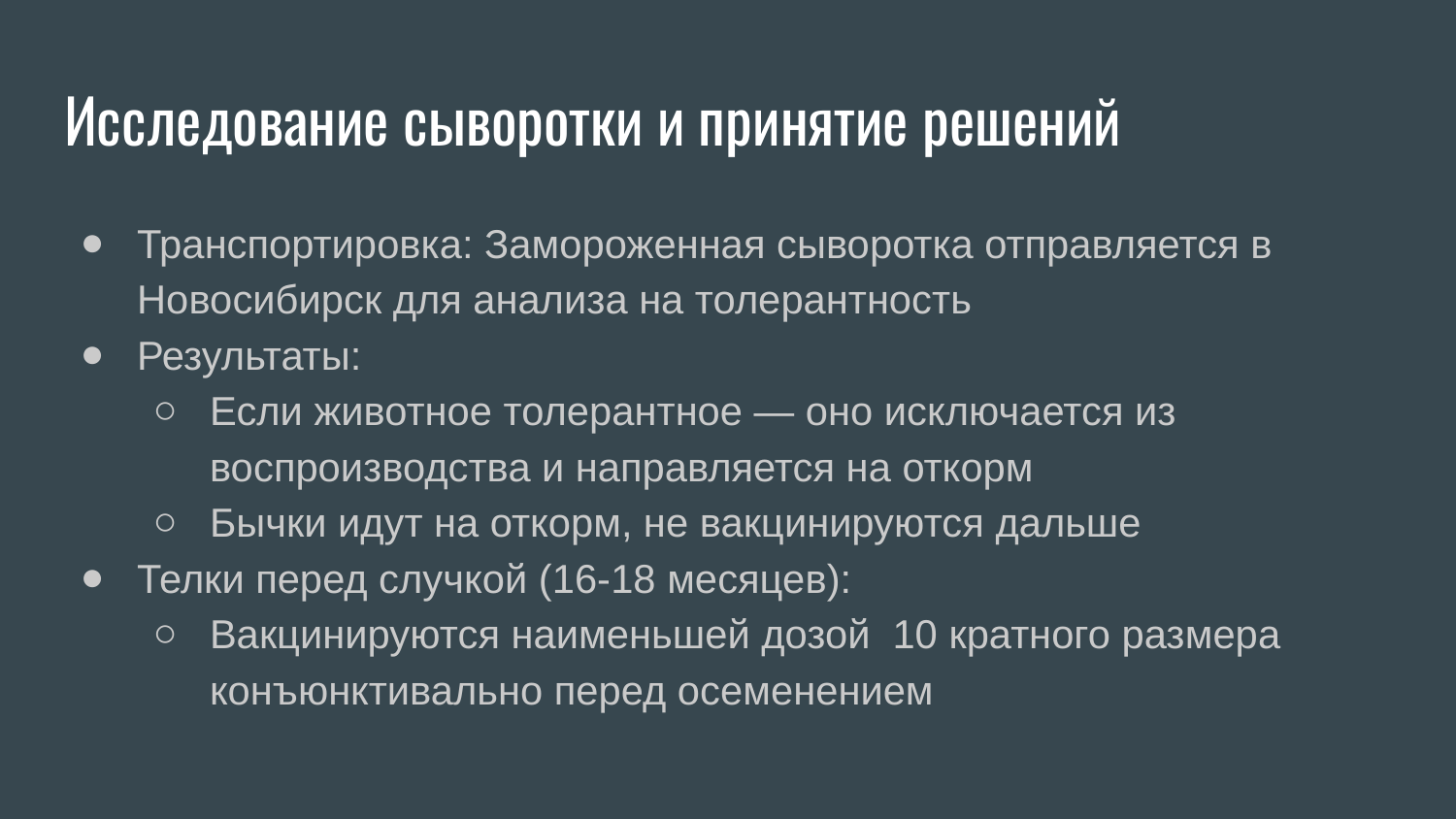

# Исследование сыворотки и принятие решений
Транспортировка: Замороженная сыворотка отправляется в Новосибирск для анализа на толерантность
Результаты:
Если животное толерантное — оно исключается из воспроизводства и направляется на откорм
Бычки идут на откорм, не вакцинируются дальше
Телки перед случкой (16-18 месяцев):
Вакцинируются наименьшей дозой  10 кратного размера конъюнктивально перед осеменением